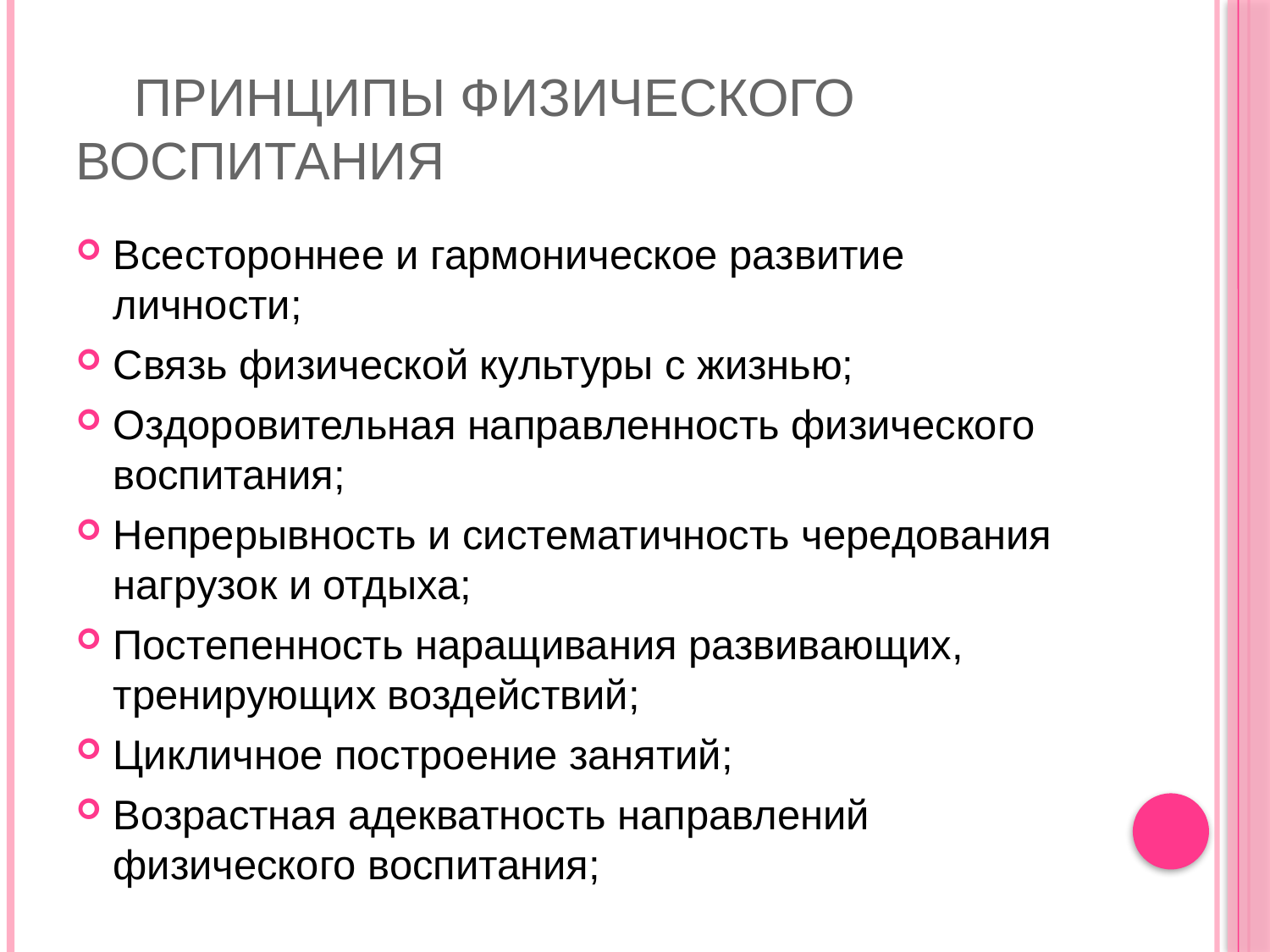

# Принципы физического воспитания
Всестороннее и гармоническое развитие личности;
Связь физической культуры с жизнью;
Оздоровительная направленность физического воспитания;
Непрерывность и систематичность чередования нагрузок и отдыха;
Постепенность наращивания развивающих, тренирующих воздействий;
Цикличное построение занятий;
Возрастная адекватность направлений физического воспитания;